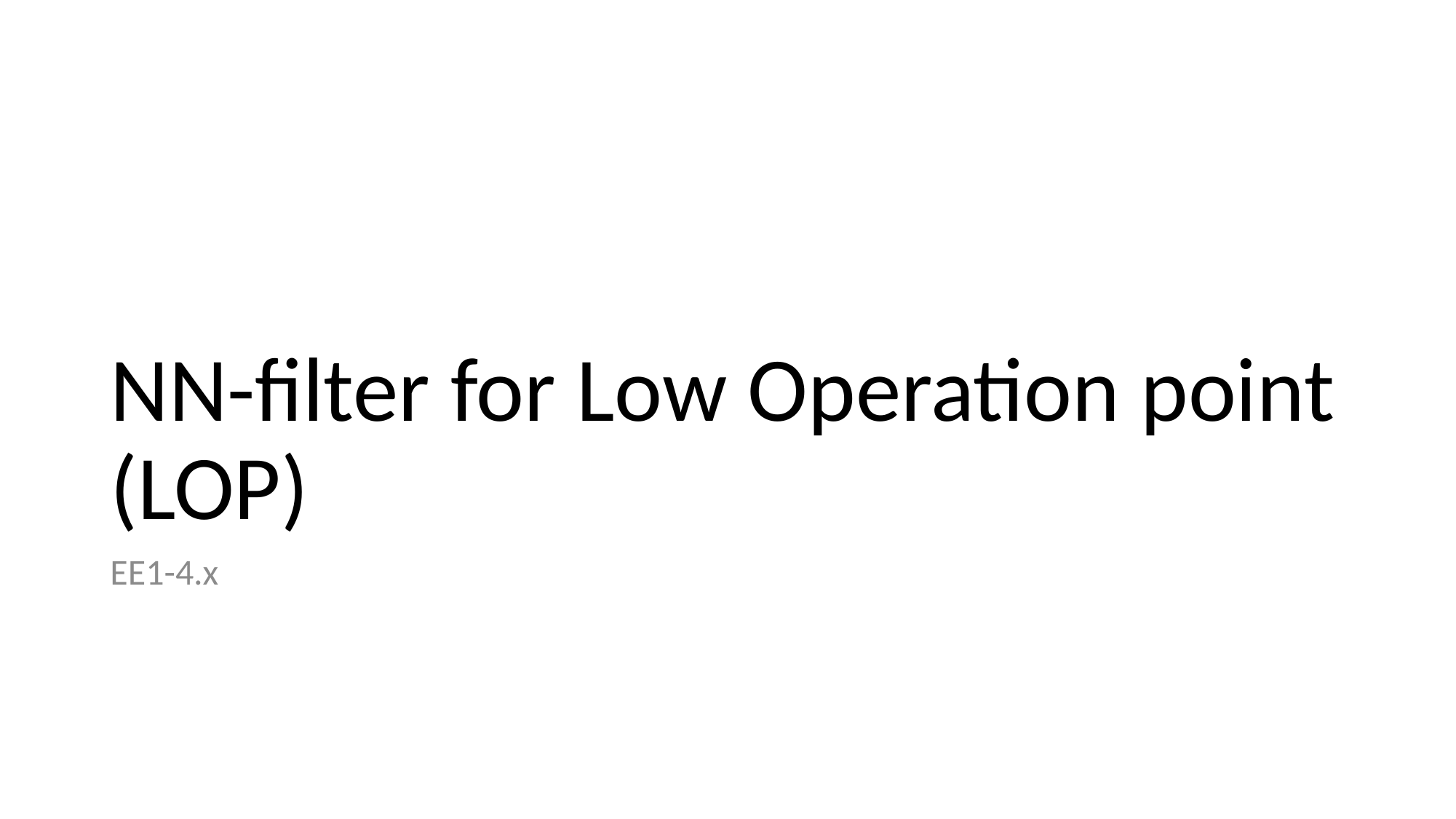

# NN-filter for Low Operation point (LOP)
EE1-4.x